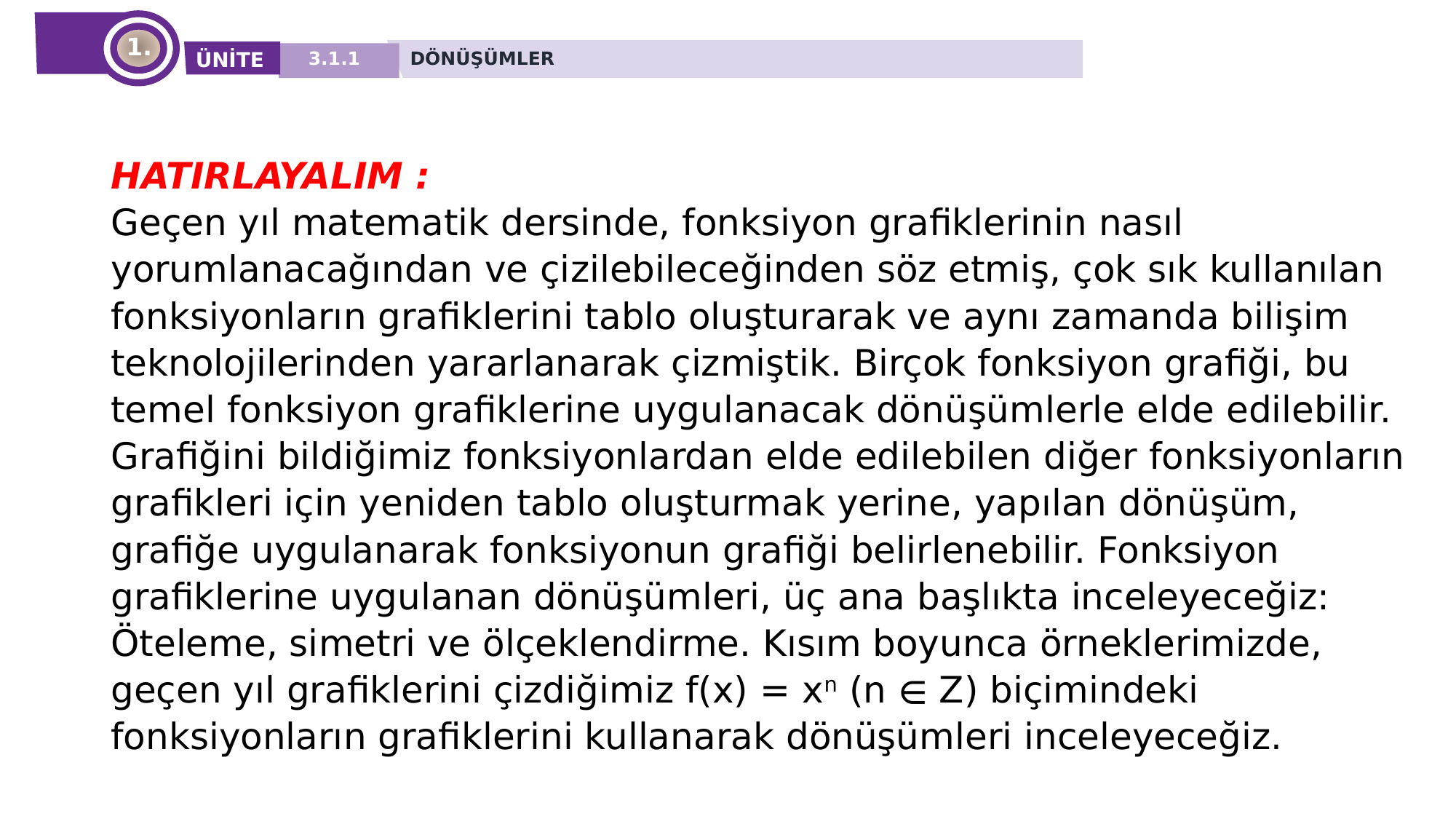

1.

DÖNÜŞÜMLER
ÜNİTE

3.1.1

HATIRLAYALIM :
Geçen yıl matematik dersinde, fonksiyon grafiklerinin nasıl yorumlanacağından ve çizilebileceğinden söz etmiş, çok sık kullanılan fonksiyonların grafiklerini tablo oluşturarak ve aynı zamanda bilişim teknolojilerinden yararlanarak çizmiştik. Birçok fonksiyon grafiği, bu temel fonksiyon grafiklerine uygulanacak dönüşümlerle elde edilebilir. Grafiğini bildiğimiz fonksiyonlardan elde edilebilen diğer fonksiyonların grafikleri için yeniden tablo oluşturmak yerine, yapılan dönüşüm, grafiğe uygulanarak fonksiyonun grafiği belirlenebilir. Fonksiyon grafiklerine uygulanan dönüşümleri, üç ana başlıkta inceleyeceğiz:
Öteleme, simetri ve ölçeklendirme. Kısım boyunca örneklerimizde, geçen yıl grafiklerini çizdiğimiz f(x) = xn (n ∈ Z) biçimindeki fonksiyonların grafiklerini kullanarak dönüşümleri inceleyeceğiz.